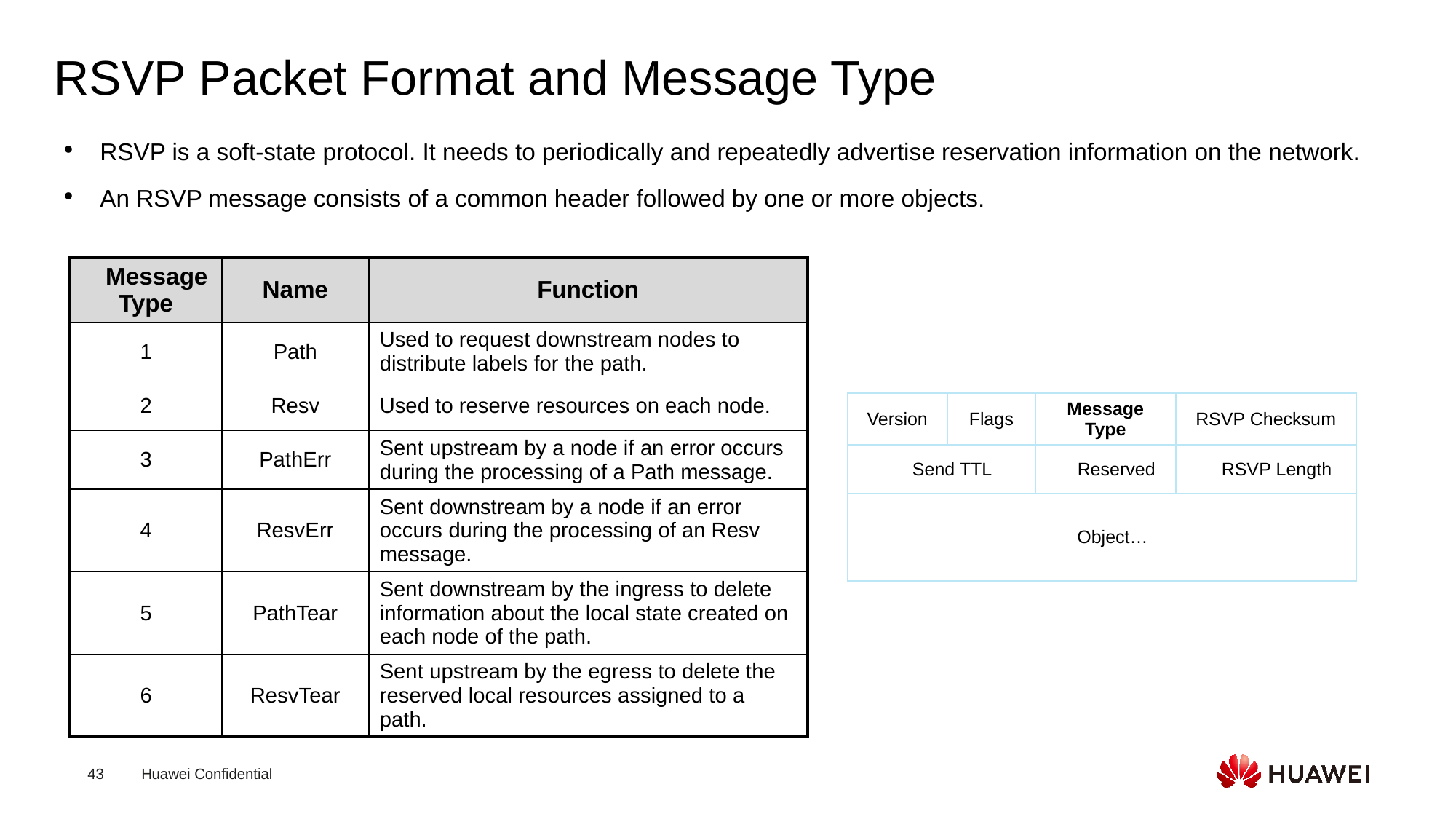

# RSVP Packet Format and Message Type
RSVP is a soft-state protocol. It needs to periodically and repeatedly advertise reservation information on the network.
An RSVP message consists of a common header followed by one or more objects.
| Message Type | Name | Function |
| --- | --- | --- |
| 1 | Path | Used to request downstream nodes to distribute labels for the path. |
| 2 | Resv | Used to reserve resources on each node. |
| 3 | PathErr | Sent upstream by a node if an error occurs during the processing of a Path message. |
| 4 | ResvErr | Sent downstream by a node if an error occurs during the processing of an Resv message. |
| 5 | PathTear | Sent downstream by the ingress to delete information about the local state created on each node of the path. |
| 6 | ResvTear | Sent upstream by the egress to delete the reserved local resources assigned to a path. |
| Version | Flags | Message Type | RSVP Checksum |
| --- | --- | --- | --- |
| Send TTL |  | Reserved | RSVP Length |
| Object… |  |  |  |